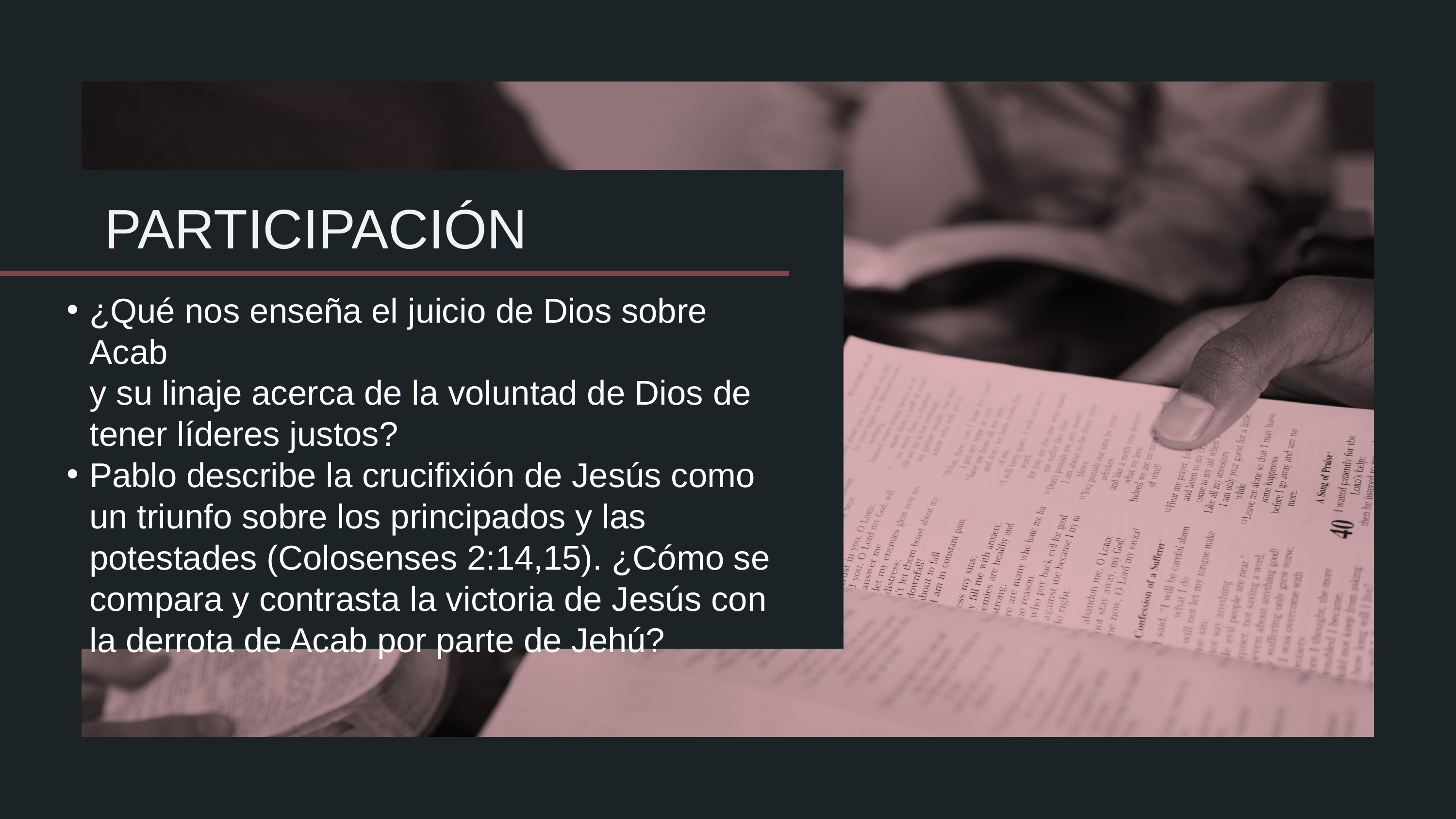

¿Qué nos enseña el juicio de Dios sobre Acab
y su linaje acerca de la voluntad de Dios de tener líderes justos?
Pablo describe la crucifixión de Jesús como un triunfo sobre los principados y las potestades (Colosenses 2:14,15). ¿Cómo se compara y contrasta la victoria de Jesús con la derrota de Acab por parte de Jehú?